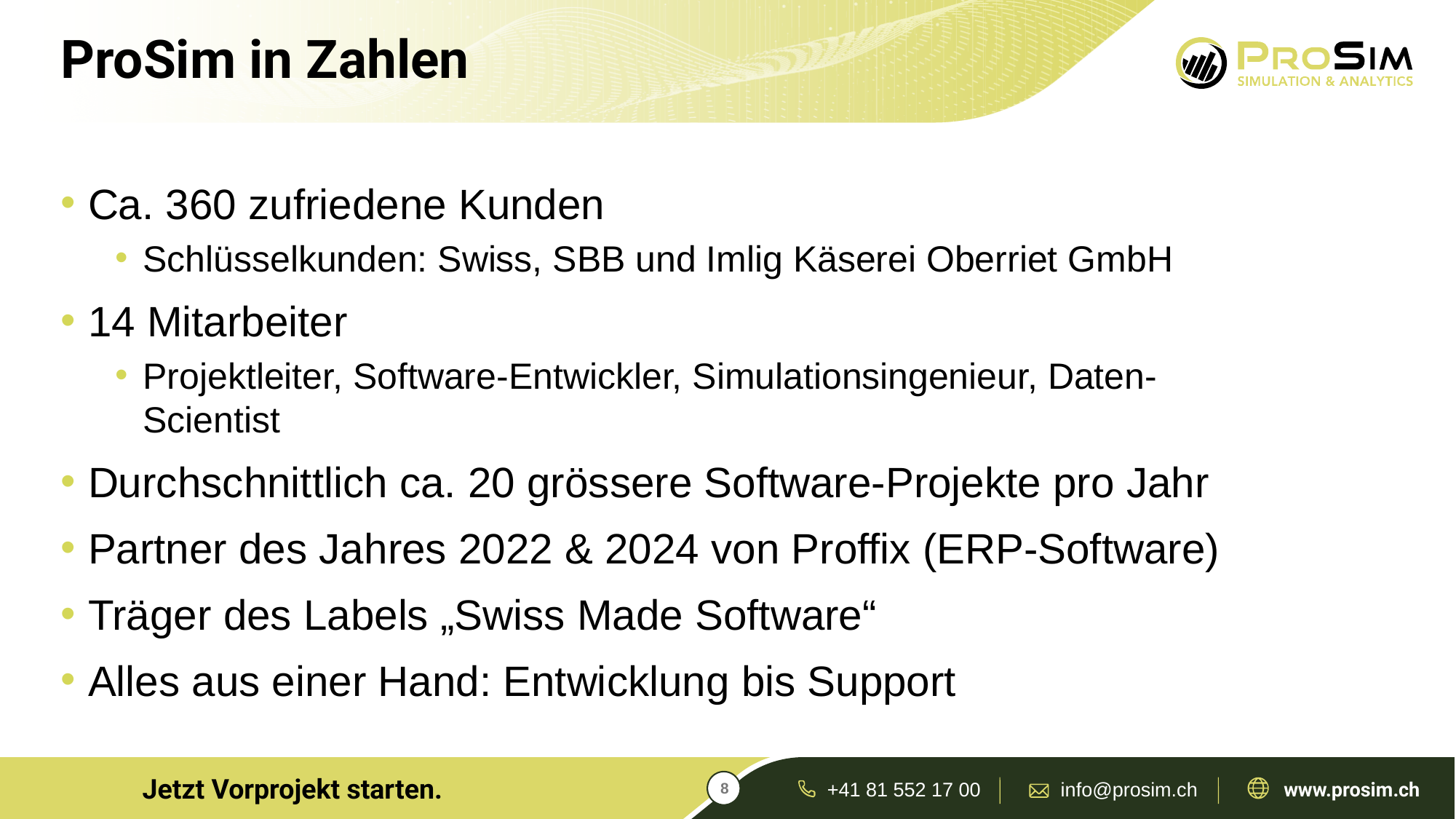

# ProSim in Zahlen
Ca. 360 zufriedene Kunden
Schlüsselkunden: Swiss, SBB und Imlig Käserei Oberriet GmbH
14 Mitarbeiter
Projektleiter, Software-Entwickler, Simulationsingenieur, Daten-Scientist
Durchschnittlich ca. 20 grössere Software-Projekte pro Jahr
Partner des Jahres 2022 & 2024 von Proffix (ERP-Software)
Träger des Labels „Swiss Made Software“
Alles aus einer Hand: Entwicklung bis Support

Jetzt Vorprojekt starten.
8